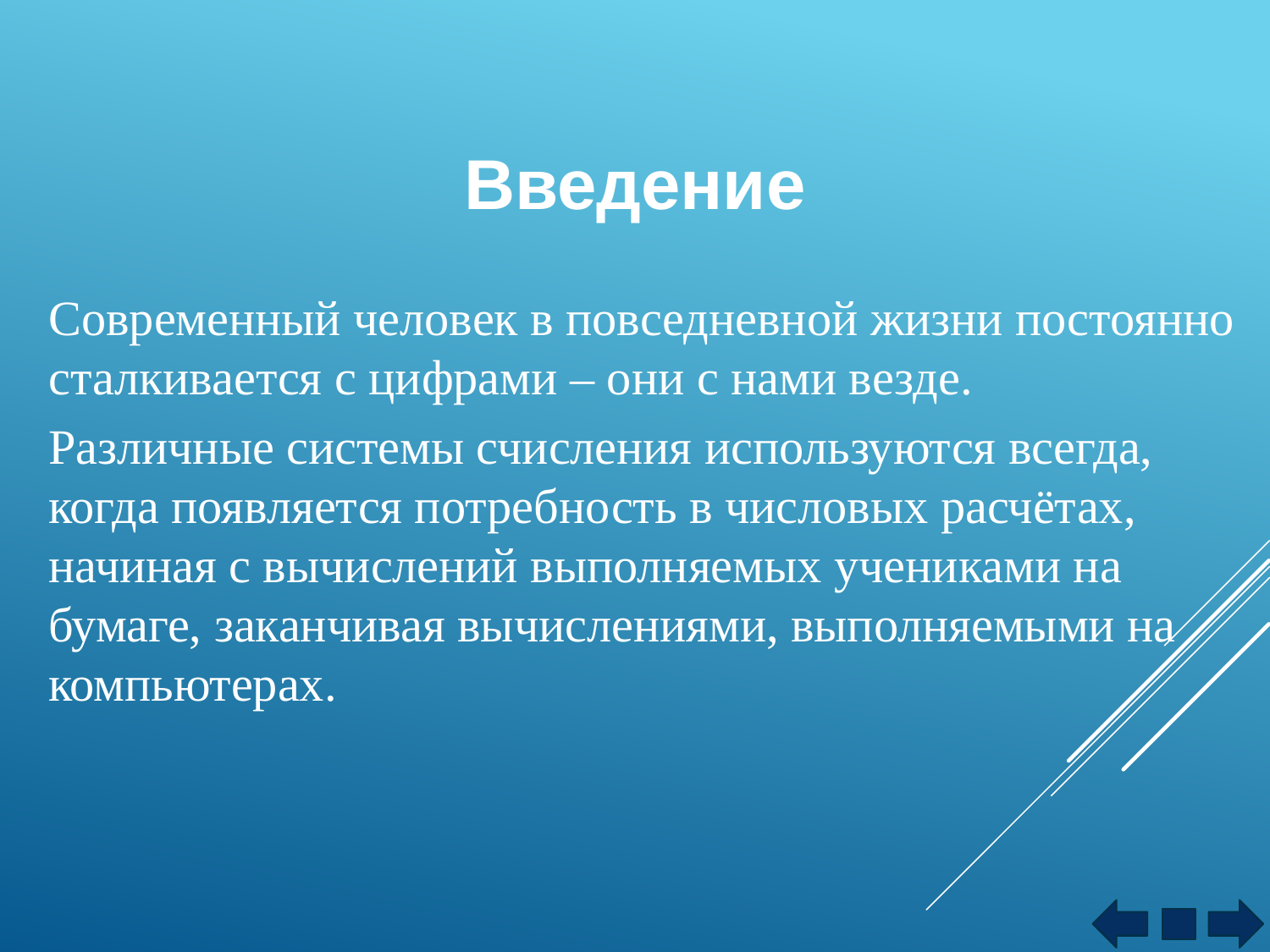

Введение

Современный человек в повседневной жизни постоянно сталкивается с цифрами – они с нами везде.
Различные системы счисления используются всегда, когда появляется потребность в числовых расчётах, начиная с вычислений выполняемых учениками на бумаге, заканчивая вычислениями, выполняемыми на компьютерах.